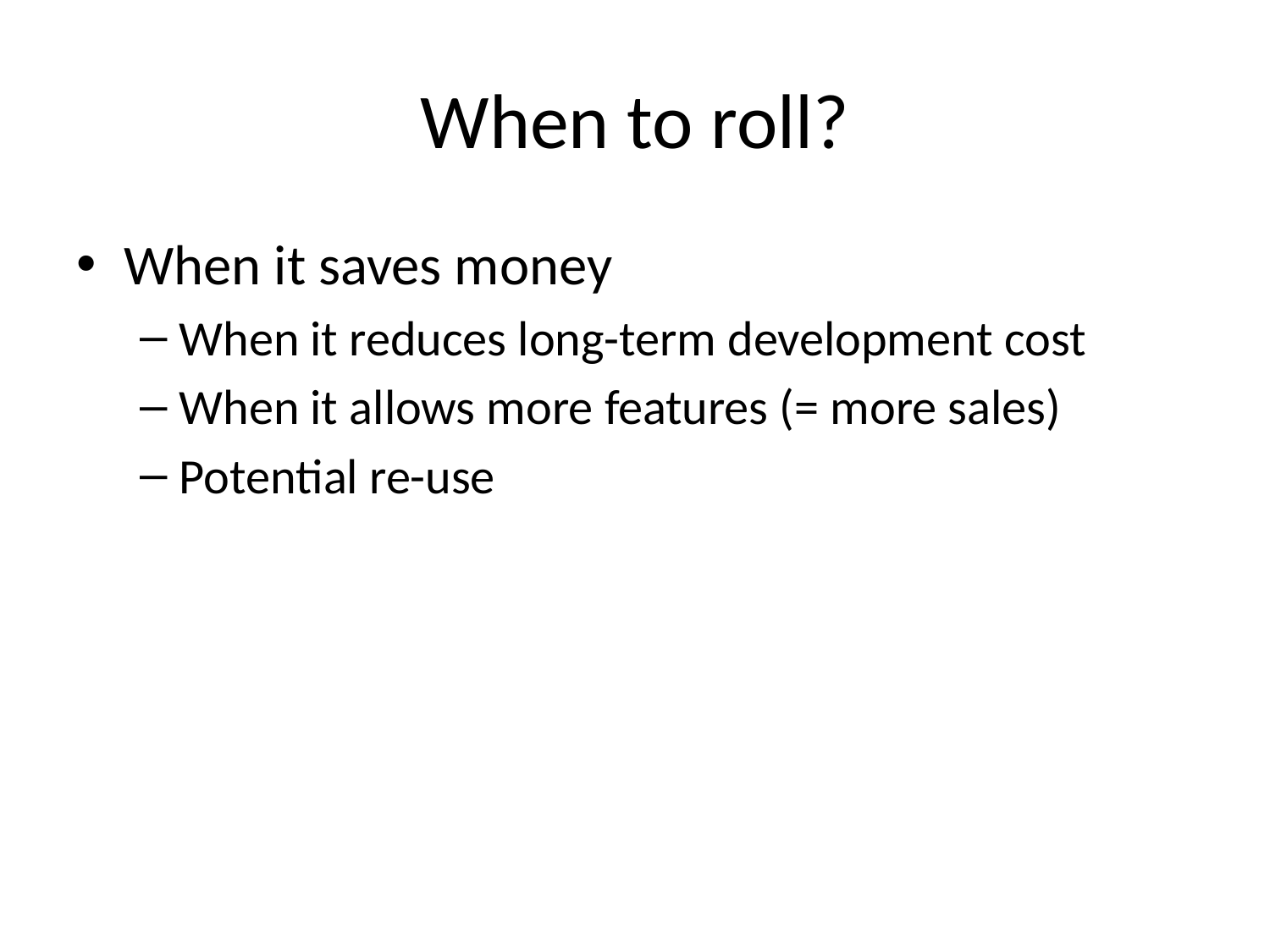

# When to roll?
When it saves money
When it reduces long-term development cost
When it allows more features (= more sales)
Potential re-use